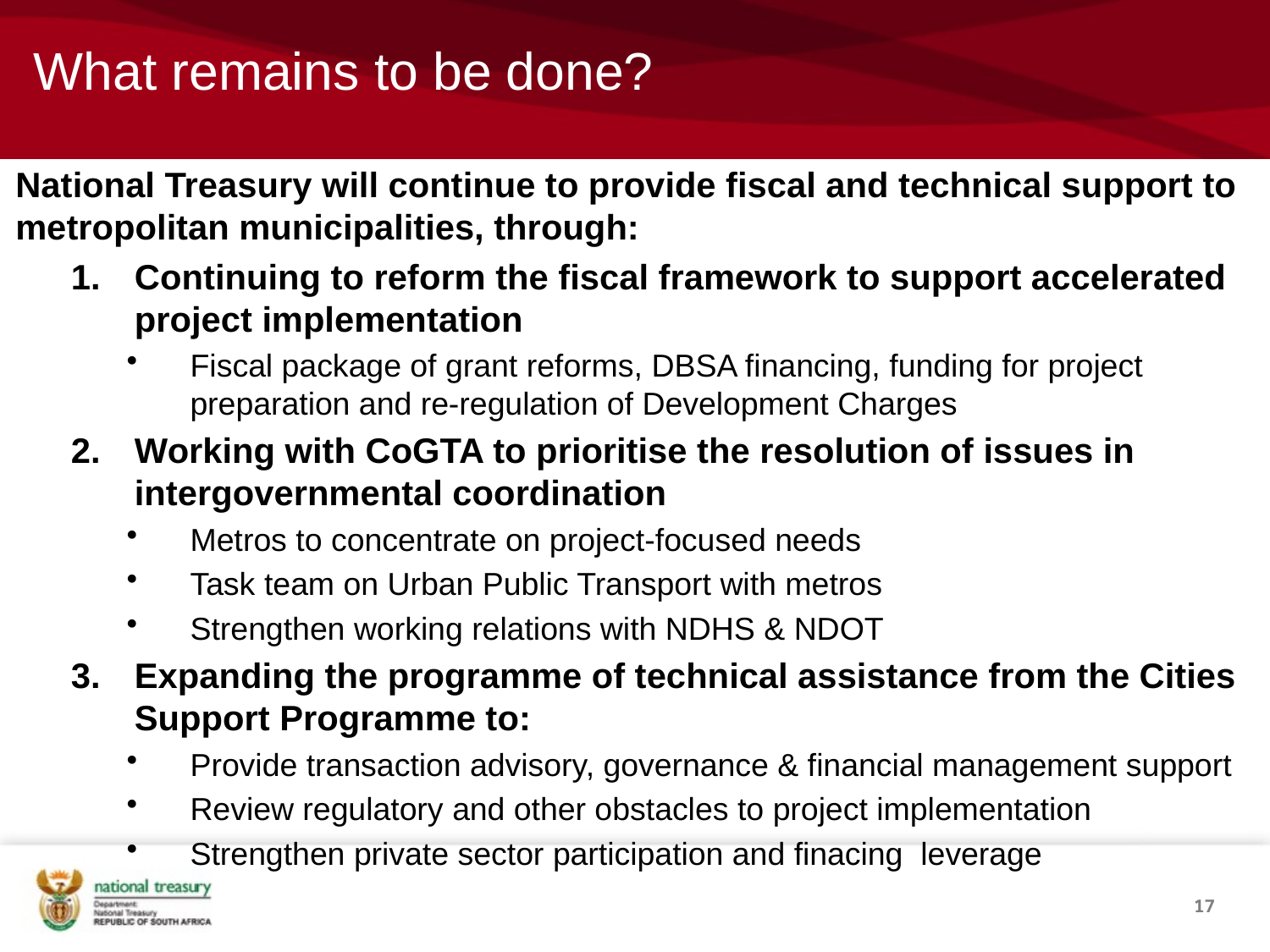

# What remains to be done?
National Treasury will continue to provide fiscal and technical support to metropolitan municipalities, through:
Continuing to reform the fiscal framework to support accelerated project implementation
Fiscal package of grant reforms, DBSA financing, funding for project preparation and re-regulation of Development Charges
Working with CoGTA to prioritise the resolution of issues in intergovernmental coordination
Metros to concentrate on project-focused needs
Task team on Urban Public Transport with metros
Strengthen working relations with NDHS & NDOT
Expanding the programme of technical assistance from the Cities Support Programme to:
Provide transaction advisory, governance & financial management support
Review regulatory and other obstacles to project implementation
Strengthen private sector participation and finacing  leverage

17